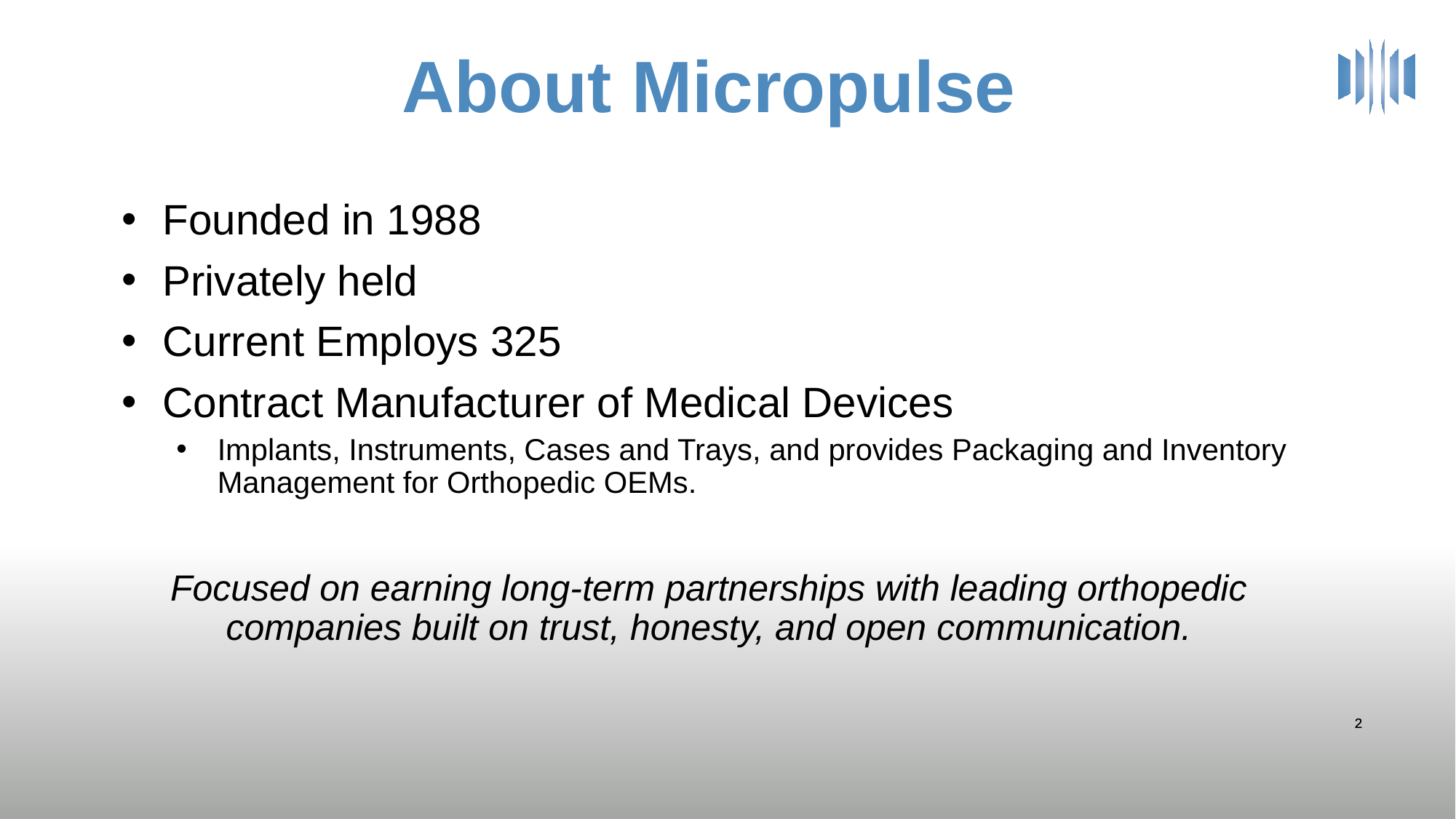

About Micropulse

Founded in 1988
Privately held
Current Employs 325
Contract Manufacturer of Medical Devices
Implants, Instruments, Cases and Trays, and provides Packaging and Inventory Management for Orthopedic OEMs.

Focused on earning long-term partnerships with leading orthopedic companies built on trust, honesty, and open communication.